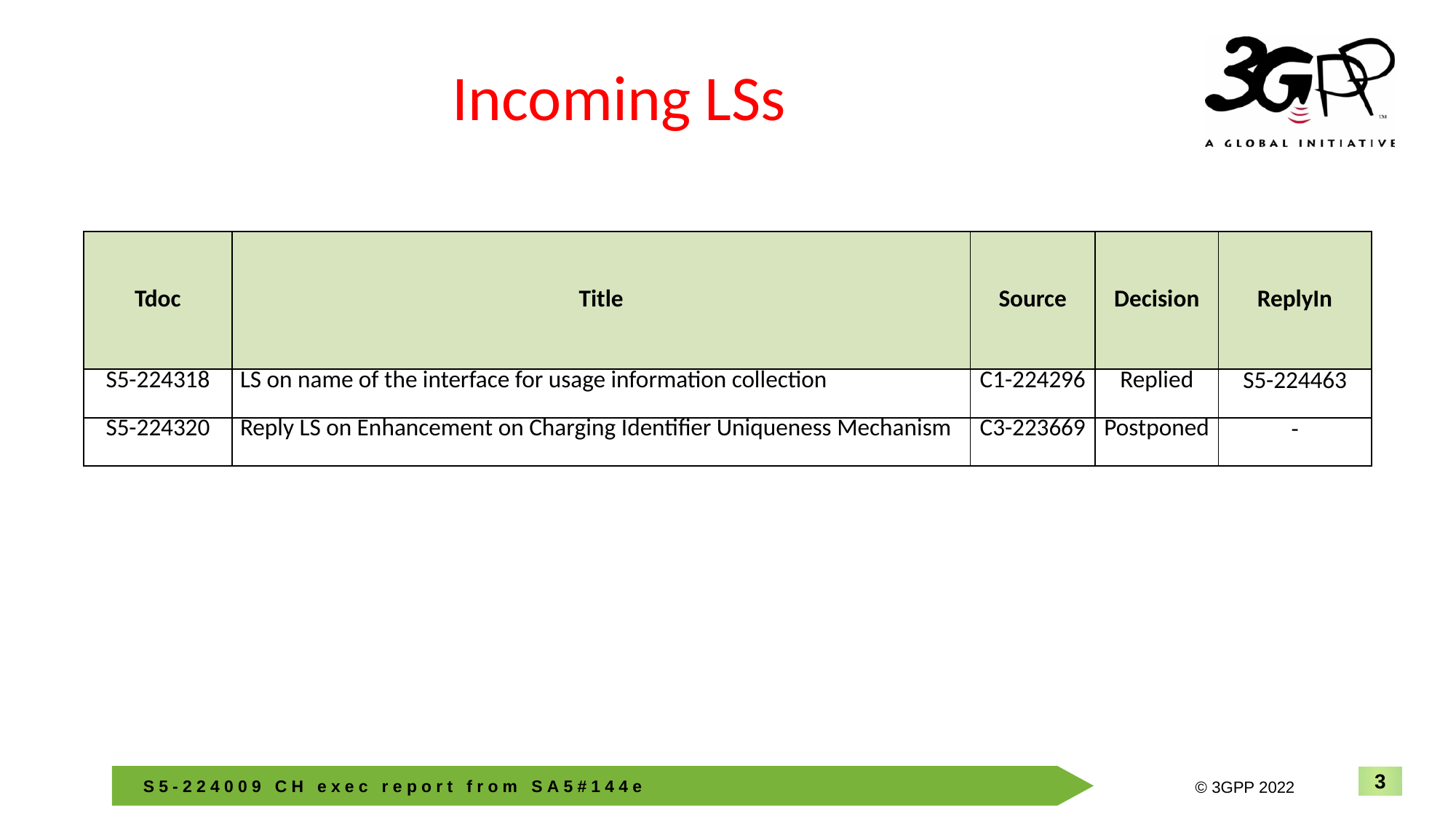

# Incoming LSs
| Tdoc | Title | Source | Decision | ReplyIn |
| --- | --- | --- | --- | --- |
| S5-224318 | LS on name of the interface for usage information collection | C1-224296 | Replied | S5-224463 |
| S5-224320 | Reply LS on Enhancement on Charging Identifier Uniqueness Mechanism | C3-223669 | Postponed | - |